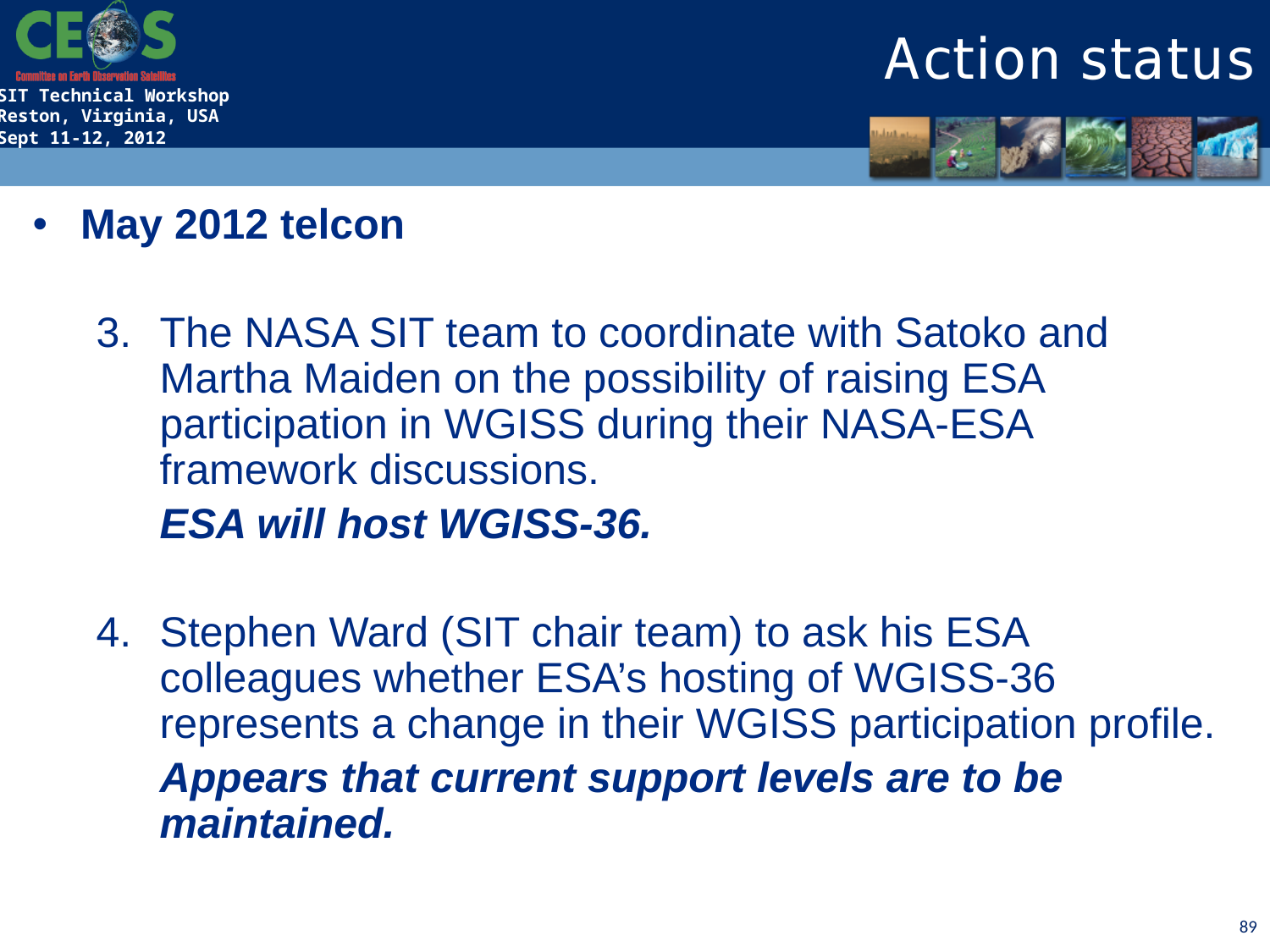

Action status
May 2012 telcon

The NASA SIT team to coordinate with Satoko and Martha Maiden on the possibility of raising ESA participation in WGISS during their NASA-ESA framework discussions.
ESA will host WGISS-36.

Stephen Ward (SIT chair team) to ask his ESA colleagues whether ESA’s hosting of WGISS-36 represents a change in their WGISS participation profile.
Appears that current support levels are to be maintained.
89